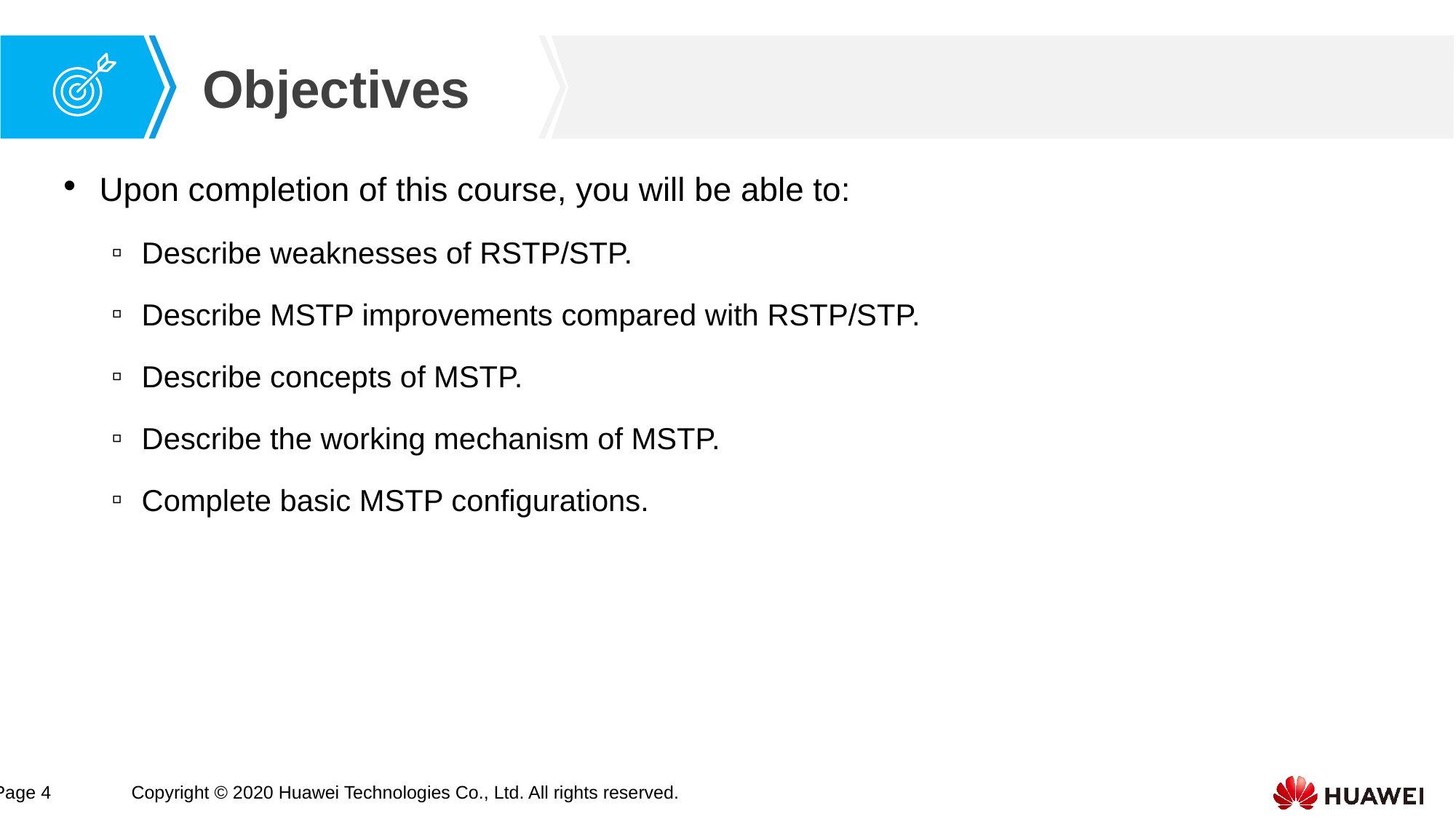

Upon completion of this course, you will be able to:
Describe weaknesses of RSTP/STP.
Describe MSTP improvements compared with RSTP/STP.
Describe concepts of MSTP.
Describe the working mechanism of MSTP.
Complete basic MSTP configurations.